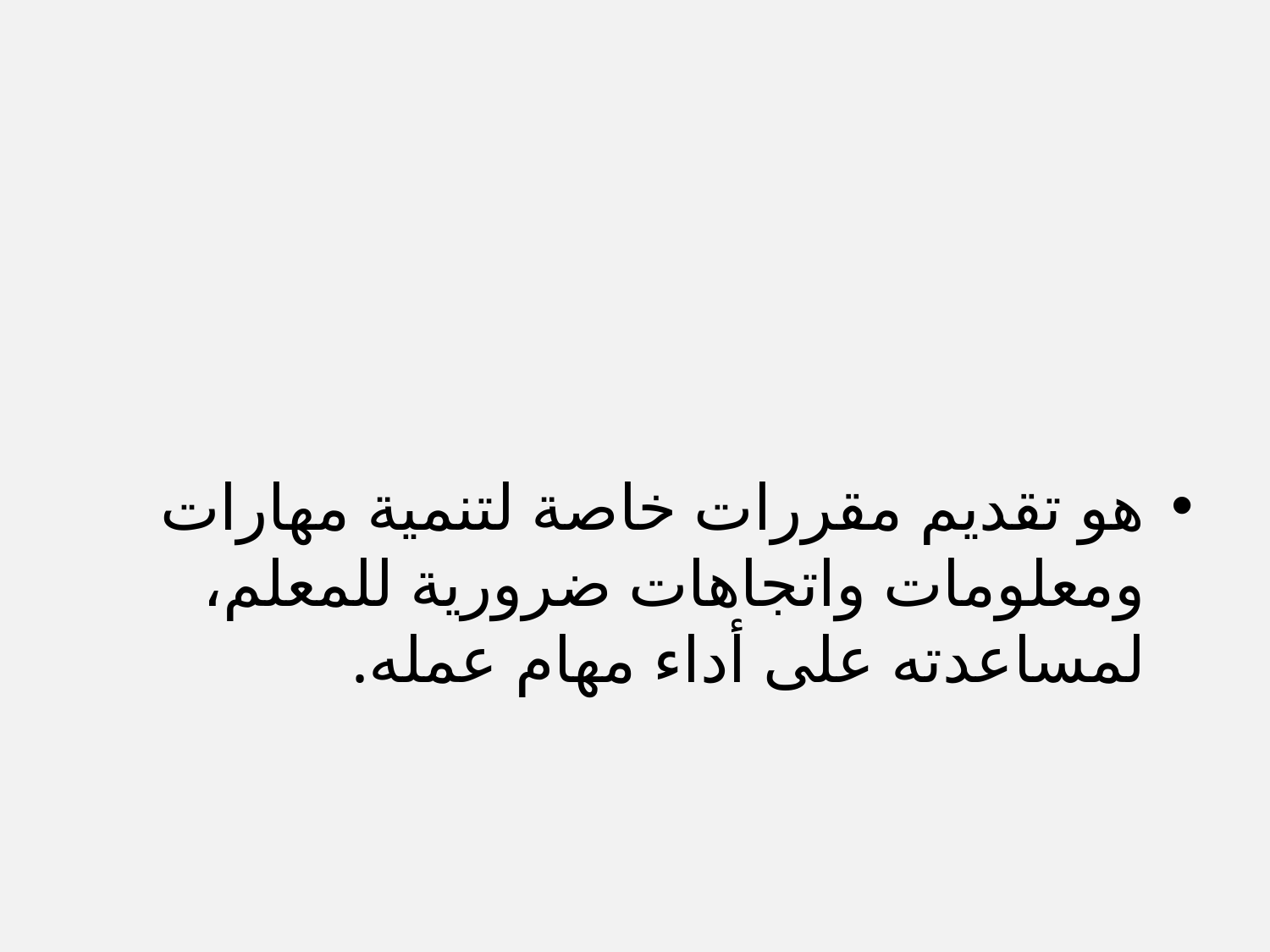

هو تقديم مقررات خاصة لتنمية مهارات ومعلومات واتجاهات ضرورية للمعلم، لمساعدته على أداء مهام عمله.